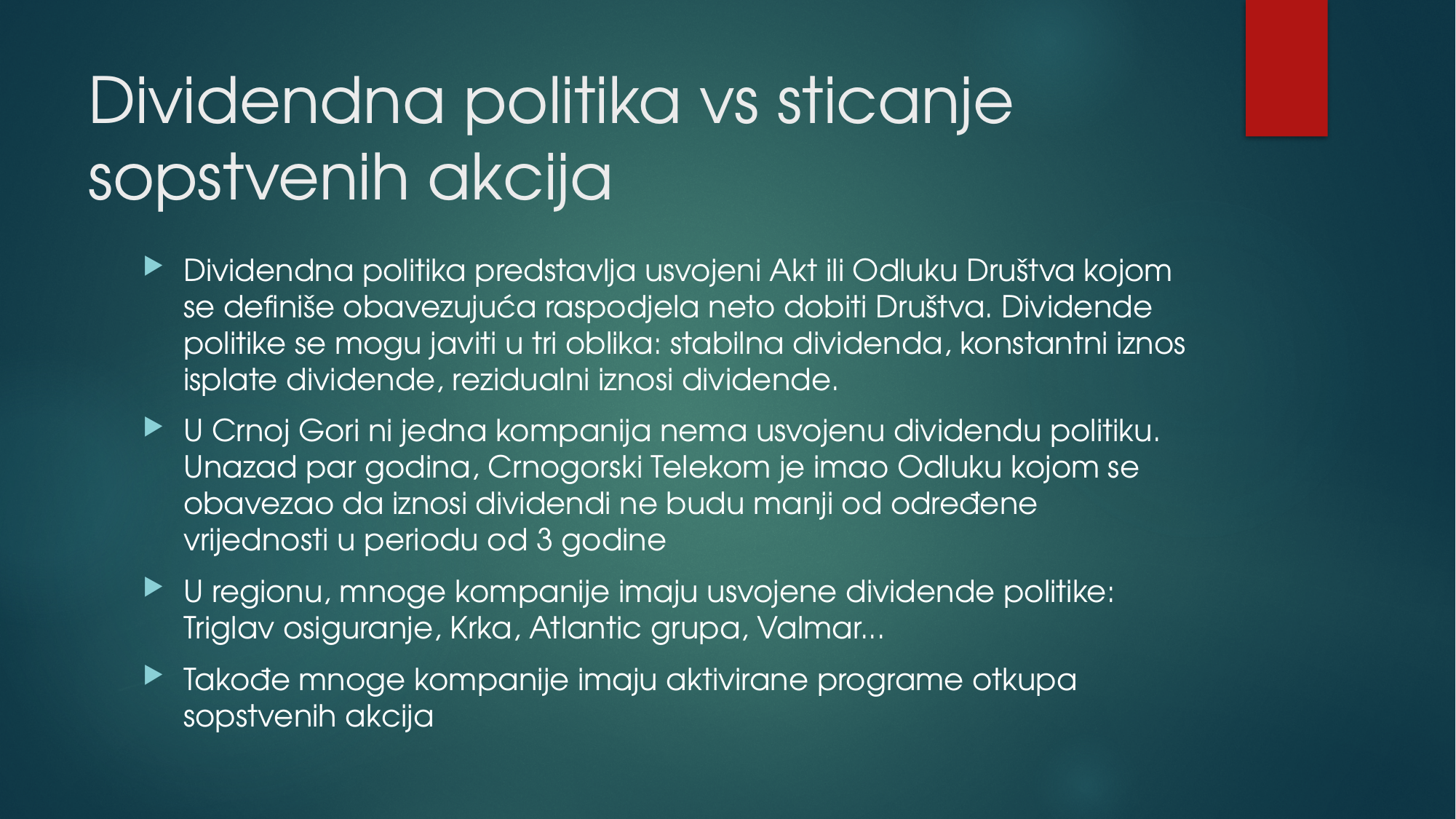

# Dividendna politika vs sticanje sopstvenih akcija
Dividendna politika predstavlja usvojeni Akt ili Odluku Društva kojom se definiše obavezujuća raspodjela neto dobiti Društva. Dividende politike se mogu javiti u tri oblika: stabilna dividenda, konstantni iznos isplate dividende, rezidualni iznosi dividende.
U Crnoj Gori ni jedna kompanija nema usvojenu dividendu politiku. Unazad par godina, Crnogorski Telekom je imao Odluku kojom se obavezao da iznosi dividendi ne budu manji od određene vrijednosti u periodu od 3 godine
U regionu, mnoge kompanije imaju usvojene dividende politike: Triglav osiguranje, Krka, Atlantic grupa, Valmar...
Takođe mnoge kompanije imaju aktivirane programe otkupa sopstvenih akcija